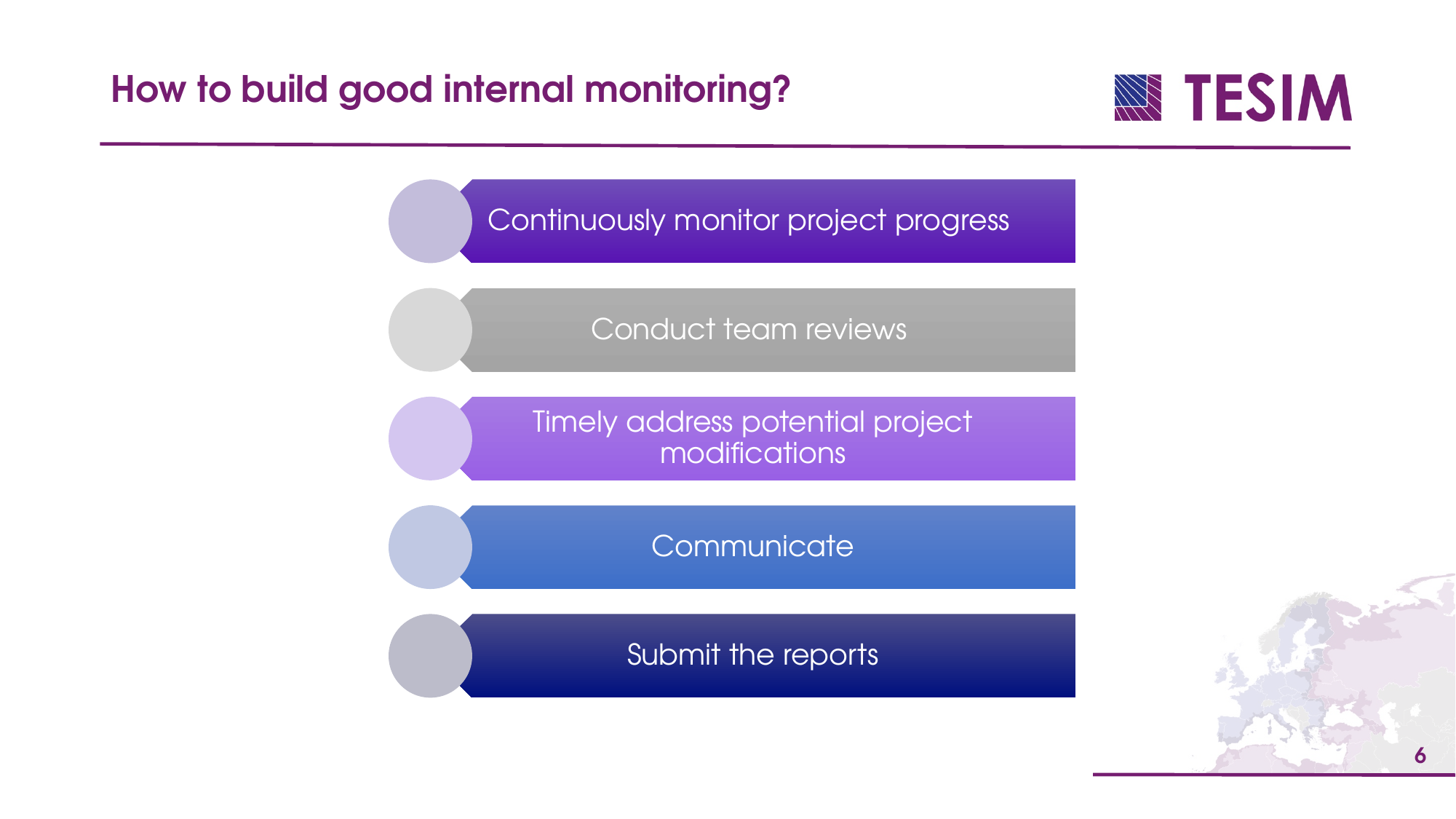

How to build good internal monitoring?
Continuously monitor project progress
Conduct team reviews
Timely address potential project modifications
Communicate
Submit the reports